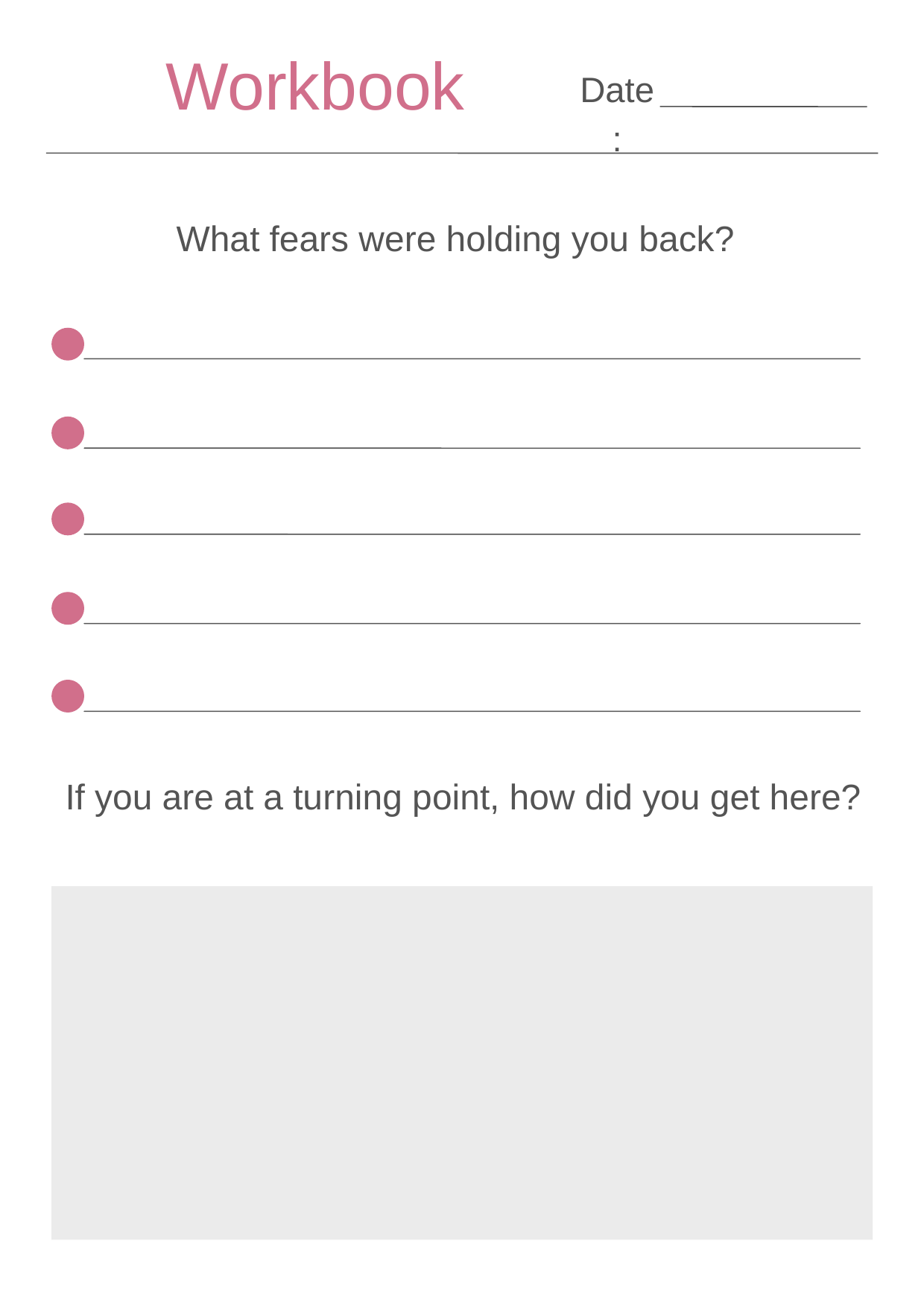

Workbook
Date:

What fears were holding you back?

If you are at a turning point, how did you get here?